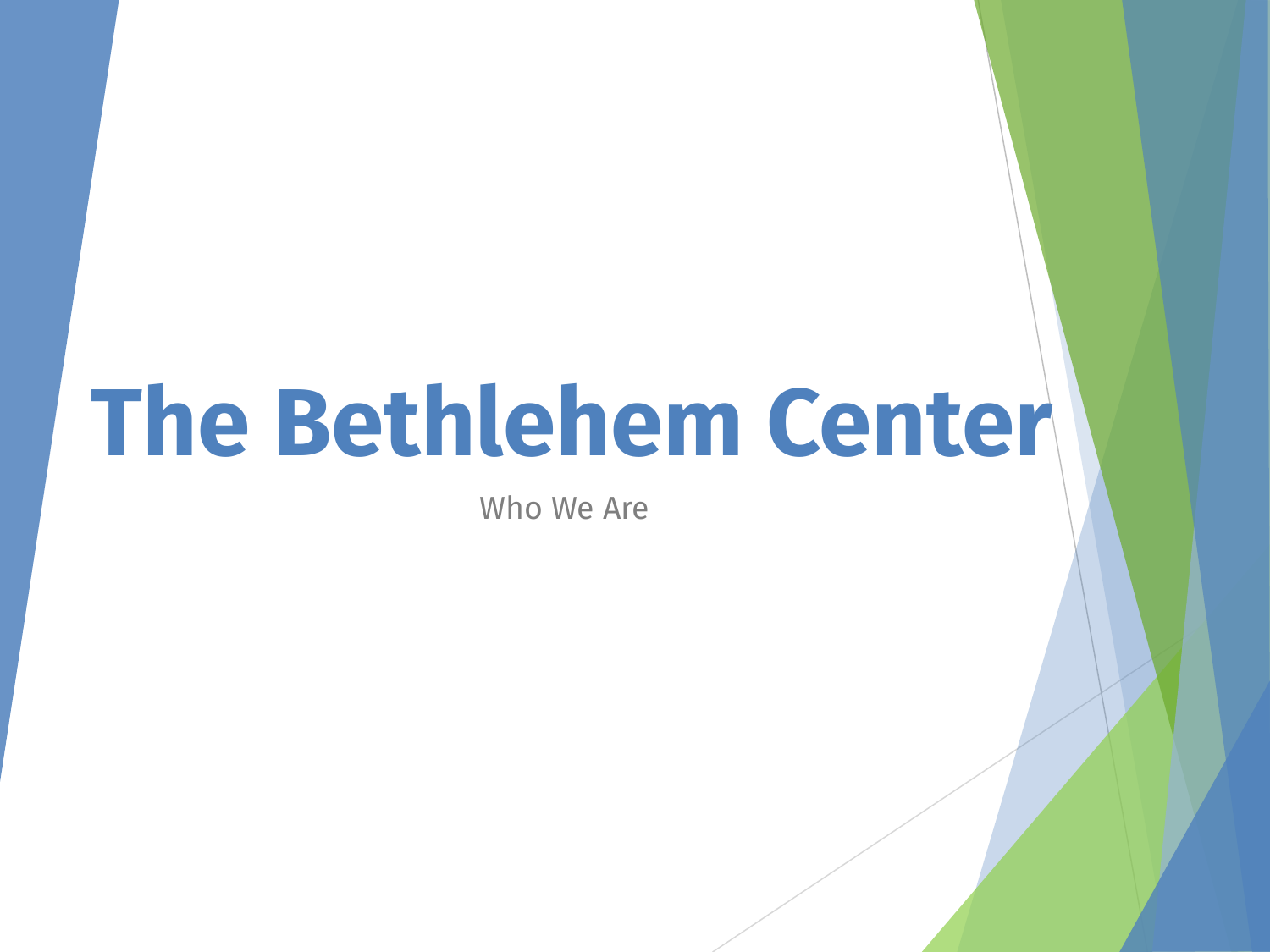

# The Bethlehem Center
Who We Are